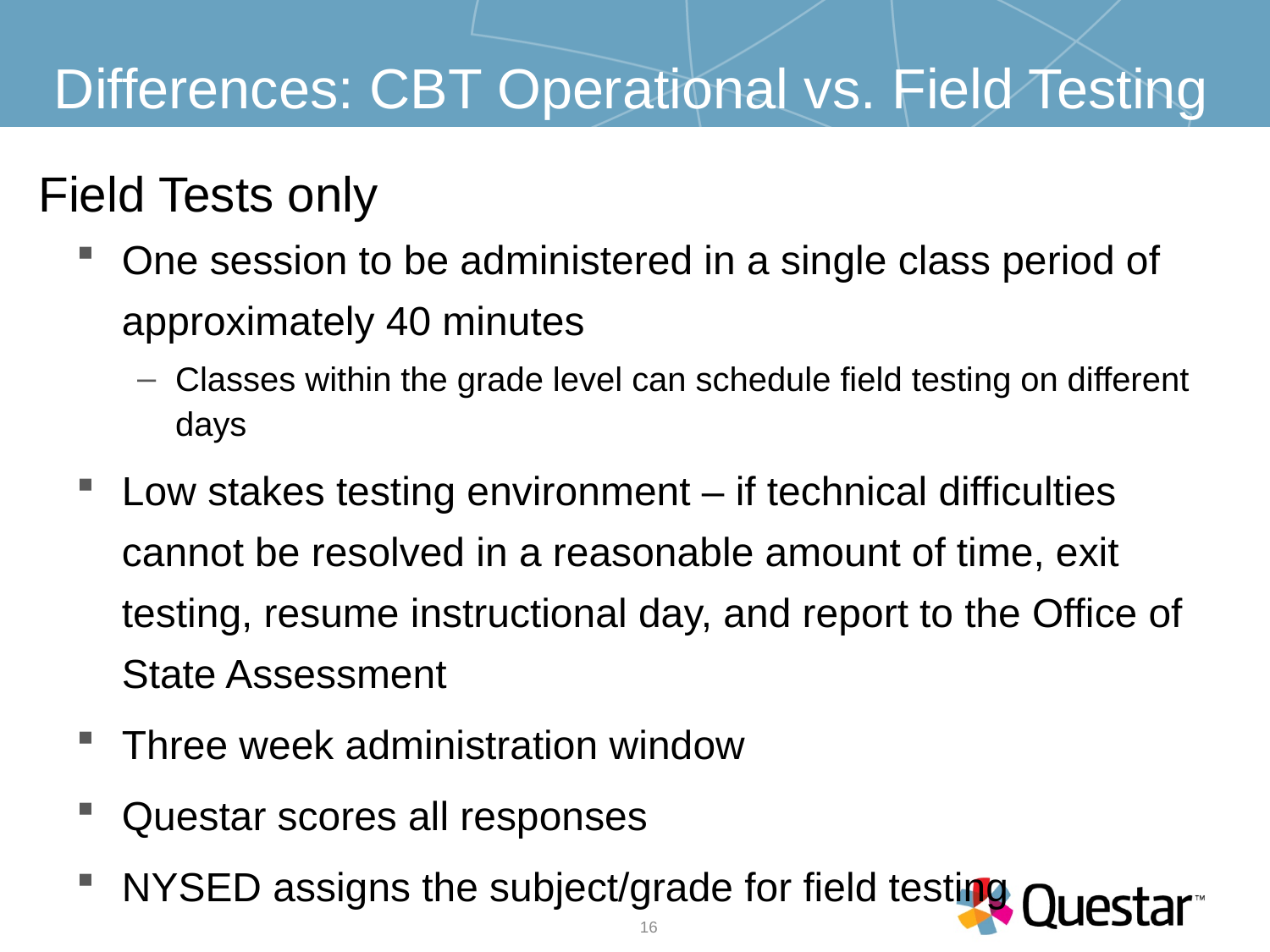

# Differences: CBT Operational vs. Field Testing
Field Tests only
One session to be administered in a single class period of approximately 40 minutes
Classes within the grade level can schedule field testing on different days
Low stakes testing environment – if technical difficulties cannot be resolved in a reasonable amount of time, exit testing, resume instructional day, and report to the Office of State Assessment
Three week administration window
Questar scores all responses
NYSED assigns the subject/grade for field testing
16